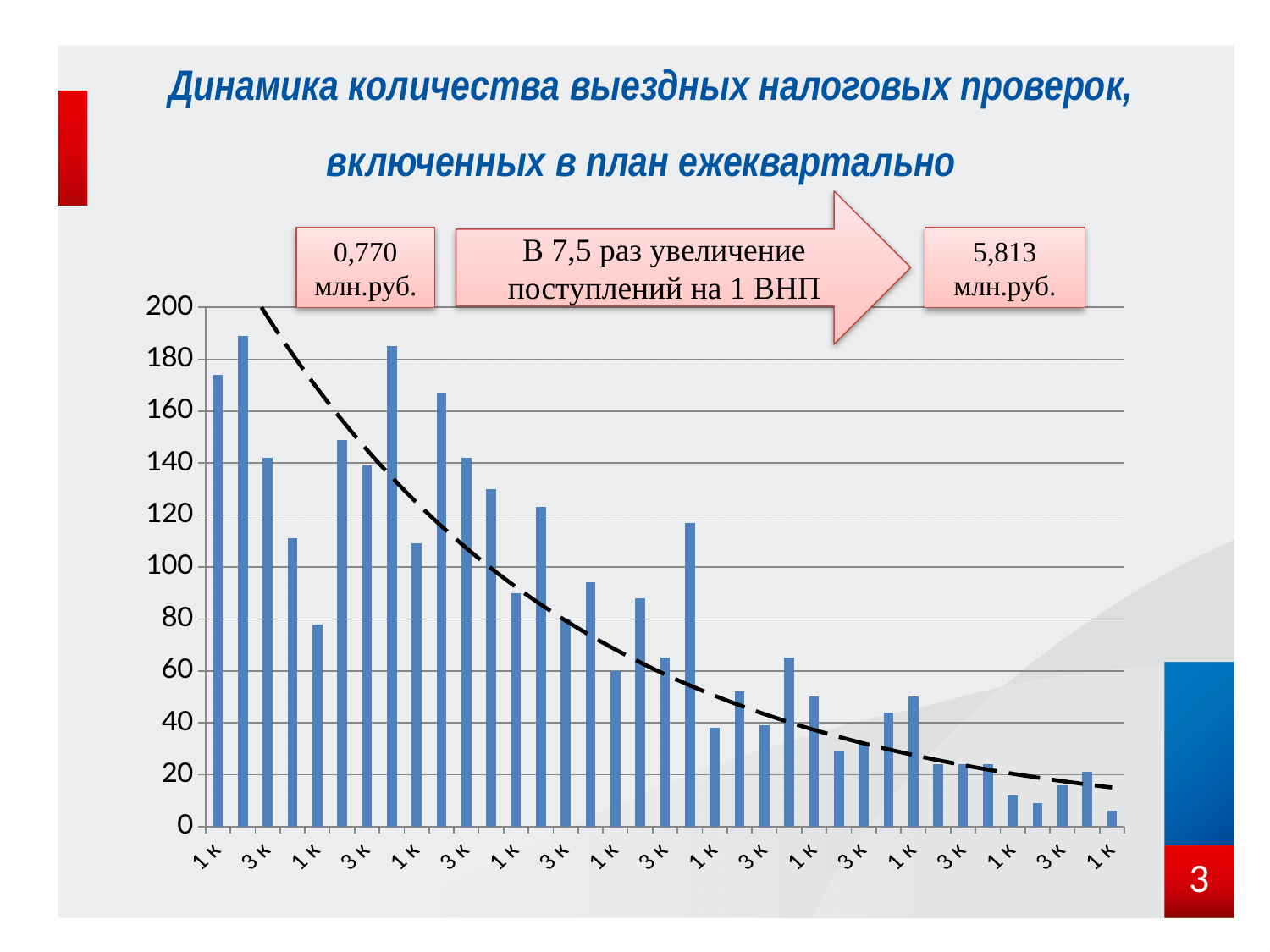

Динамика количества выездных налоговых проверок, включенных в план ежеквартально

В 7,5 раз увеличение поступлений на 1 ВНП
0,770 млн.руб.
5,813 млн.руб.

### Chart

| Category | 2017 год |
|---|---|
| 1 кв.2010 | 174.0 |
| 2 кв.2010 | 189.0 |
| 3 кв.2010 | 142.0 |
| 4 кв.2010 | 111.0 |
| 1 кв.2011 | 78.0 |
| 2 кв.2011 | 149.0 |
| 3 кв.2011 | 139.0 |
| 4 кв.2011 | 185.0 |
| 1 кв.2012 | 109.0 |
| 2 кв.2012 | 167.0 |
| 3 кв.2012 | 142.0 |
| 4 кв.2012 | 130.0 |
| 1 кв.2013 | 90.0 |
| 2 кв.2013 | 123.0 |
| 3 кв.2013 | 80.0 |
| 4 кв.2013 | 94.0 |
| 1 кв.2014 | 60.0 |
| 2 кв.2014 | 88.0 |
| 3 кв.2014 | 65.0 |
| 4 кв.2014 | 117.0 |
| 1 кв.2015 | 38.0 |
| 2 кв.2015 | 52.0 |
| 3 кв.2015 | 39.0 |
| 4 кв.2015 | 65.0 |
| 1 кв.2016 | 50.0 |
| 2 кв.2016 | 29.0 |
| 3 кв.2016 | 32.0 |
| 4 кв.2016 | 44.0 |
| 1 кв.2017 | 50.0 |
| 2 кв.2017 | 24.0 |
| 3 кв.2017 | 24.0 |
| 4 кв.2017 | 24.0 |
| 1 кв.2018 | 12.0 |
| 2 кв.2018 | 9.0 |
| 3 кв.2018 | 16.0 |
| 4 кв.2018 | 21.0 |
| 1 кв.2019 | 6.0 |
3